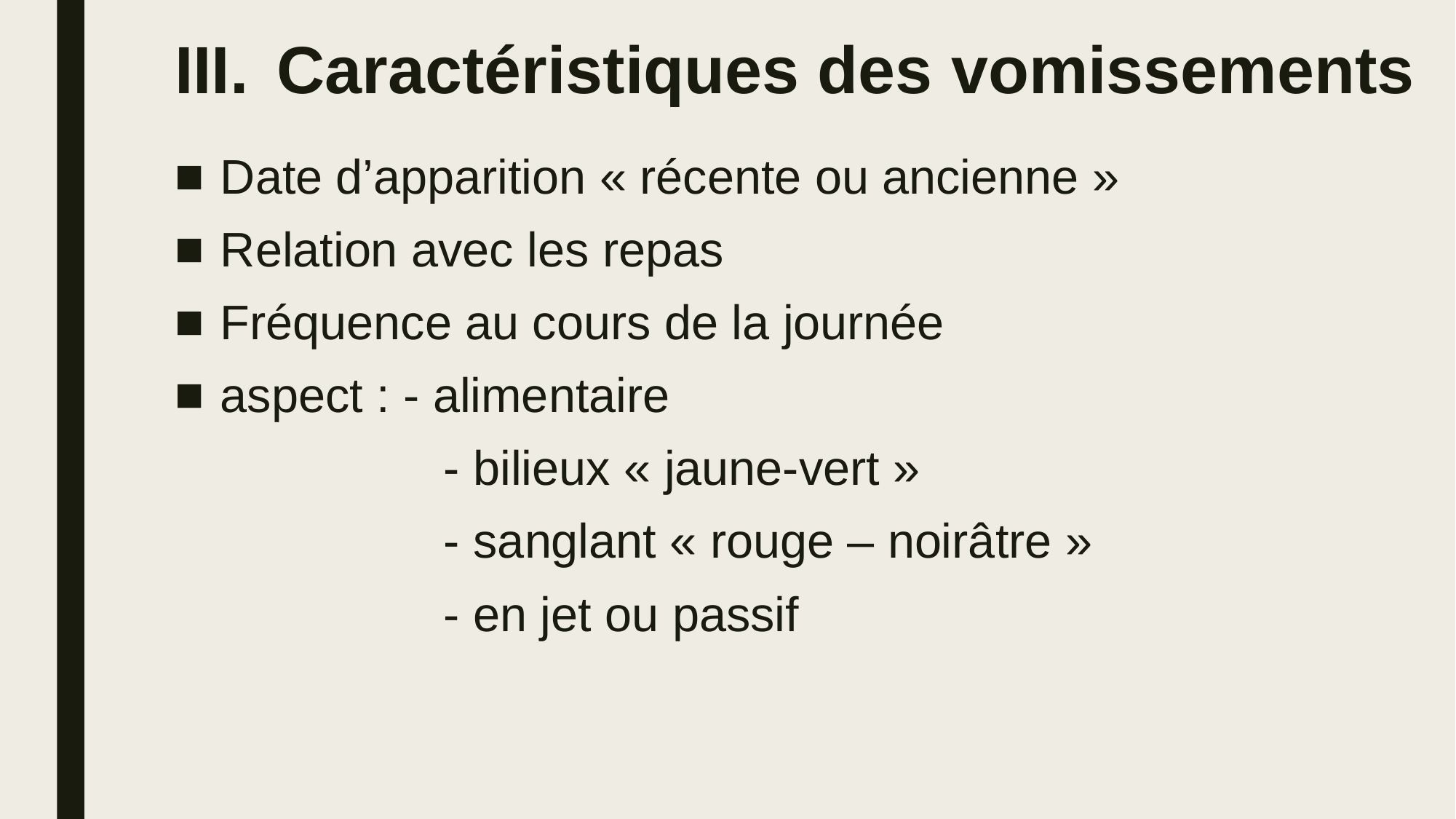

# Caractéristiques des vomissements
Date d’apparition « récente ou ancienne »
Relation avec les repas
Fréquence au cours de la journée
aspect : - alimentaire
                    - bilieux « jaune-vert »
                    - sanglant « rouge – noirâtre »
                    - en jet ou passif